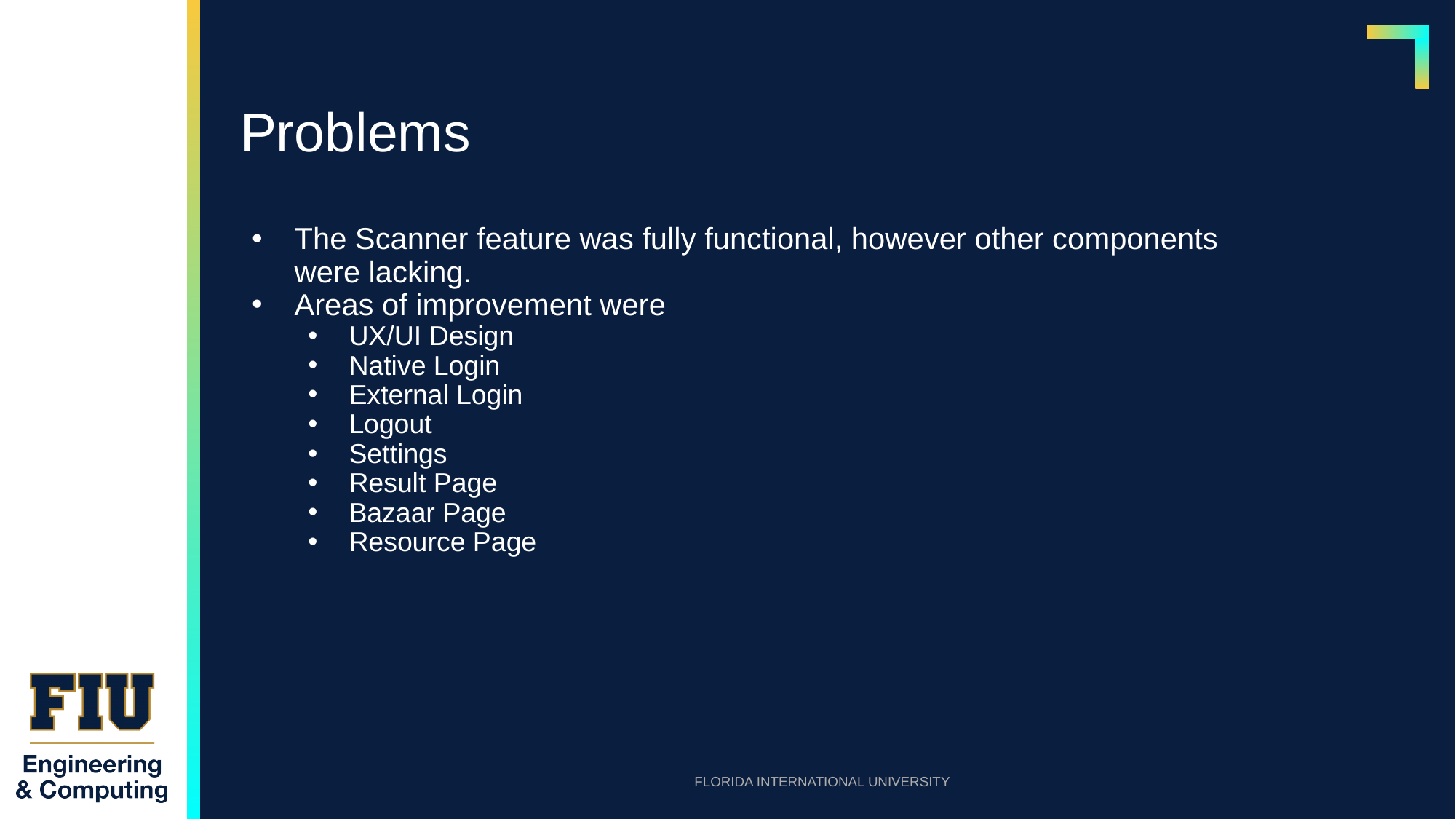

# Problems
The Scanner feature was fully functional, however other components were lacking.
Areas of improvement were
UX/UI Design
Native Login
External Login
Logout
Settings
Result Page
Bazaar Page
Resource Page